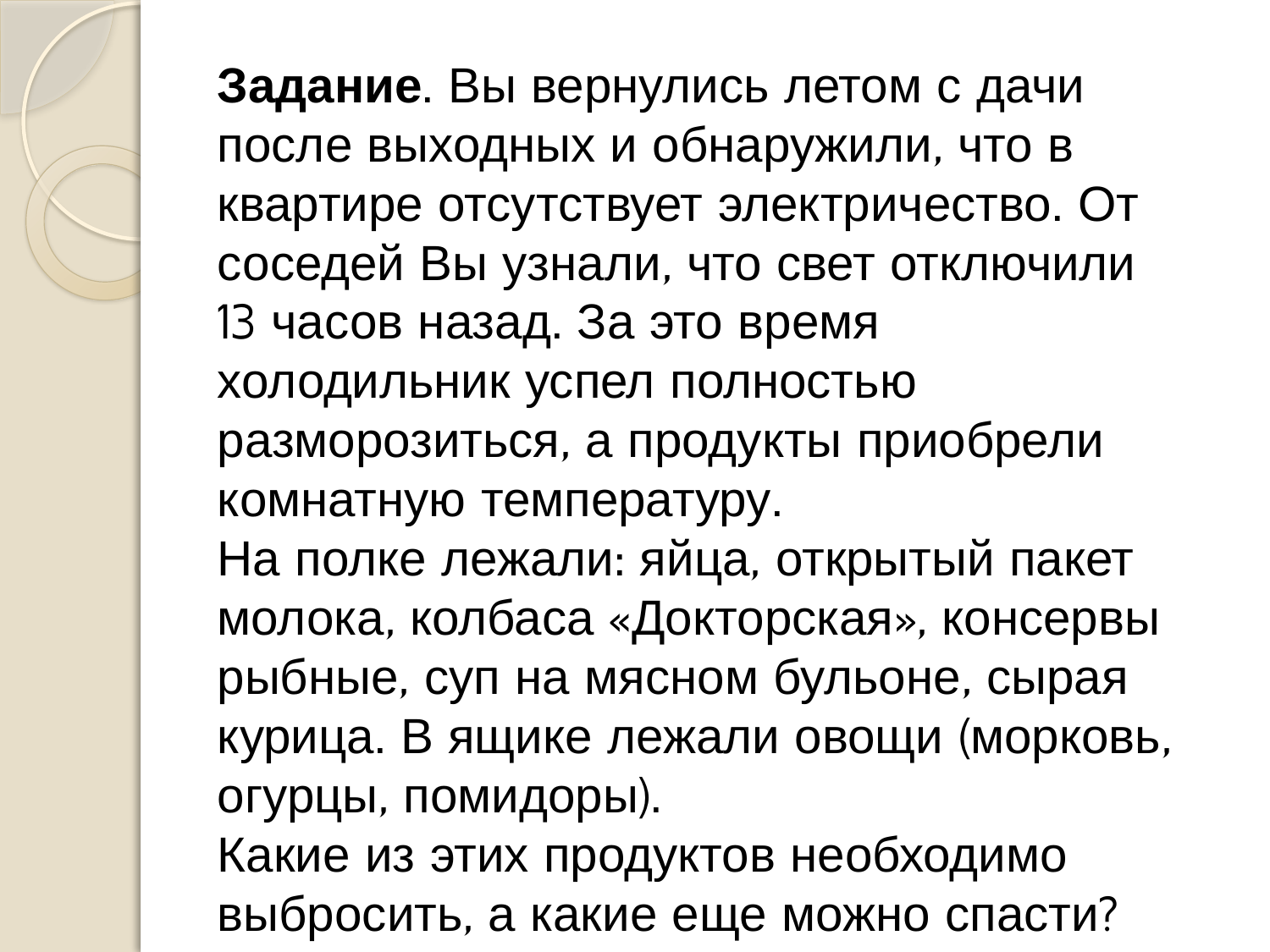

#
Задание. Вы вернулись летом с дачи после выходных и обнаружили, что в квартире отсутствует электричество. От соседей Вы узнали, что свет отключили 13 часов назад. За это время холодильник успел полностью разморозиться, а продукты приобрели комнатную температуру.
На полке лежали: яйца, открытый пакет молока, колбаса «Докторская», консервы рыбные, суп на мясном бульоне, сырая курица. В ящике лежали овощи (морковь, огурцы, помидоры).
Какие из этих продуктов необходимо выбросить, а какие еще можно спасти? Ответ обоснуйте.